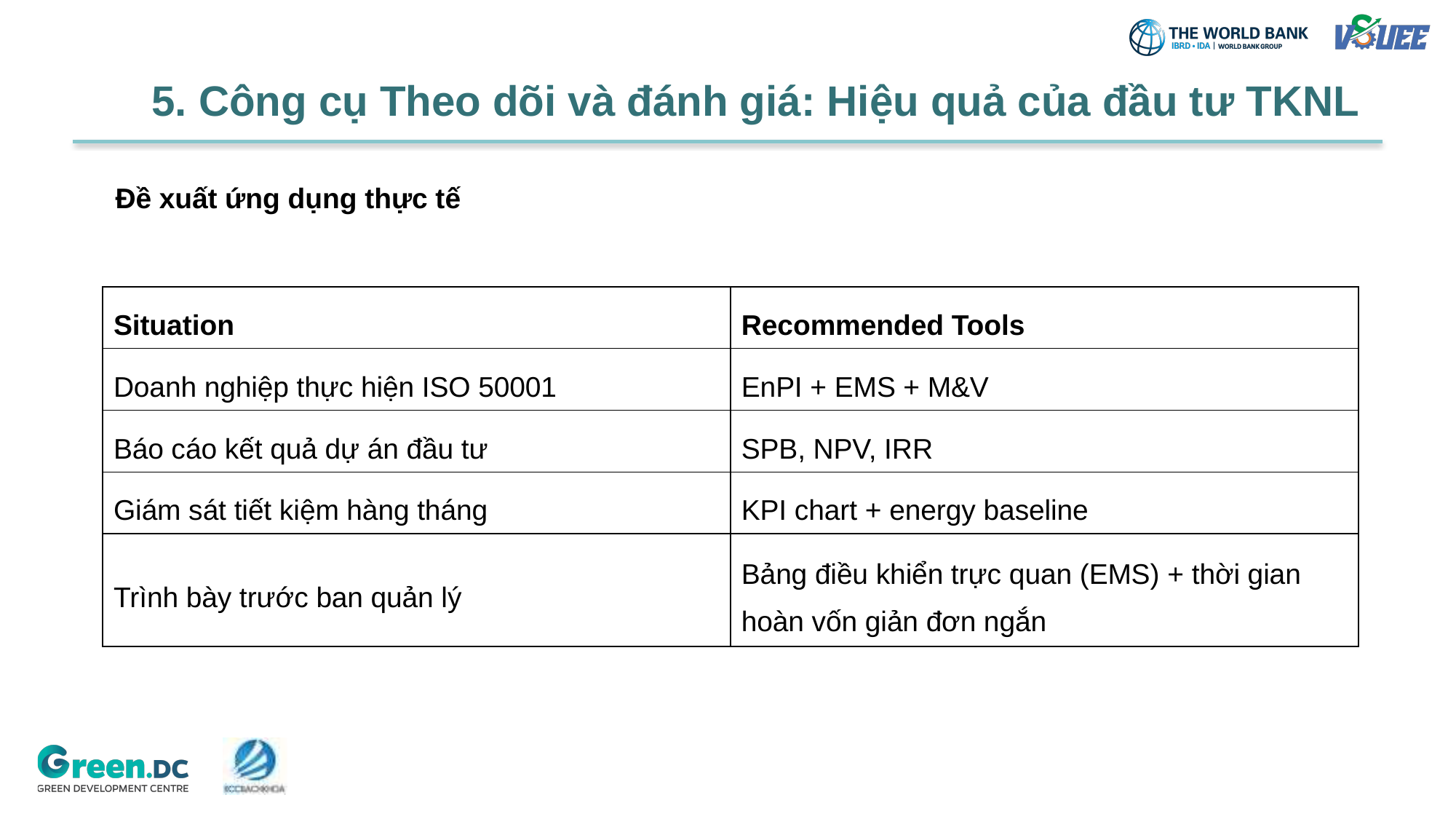

5. Công cụ Theo dõi và đánh giá: Hiệu quả của đầu tư TKNL
Đề xuất ứng dụng thực tế
| Situation | Recommended Tools |
| --- | --- |
| Doanh nghiệp thực hiện ISO 50001 | EnPI + EMS + M&V |
| Báo cáo kết quả dự án đầu tư | SPB, NPV, IRR |
| Giám sát tiết kiệm hàng tháng | KPI chart + energy baseline |
| Trình bày trước ban quản lý | Bảng điều khiển trực quan (EMS) + thời gian hoàn vốn giản đơn ngắn |